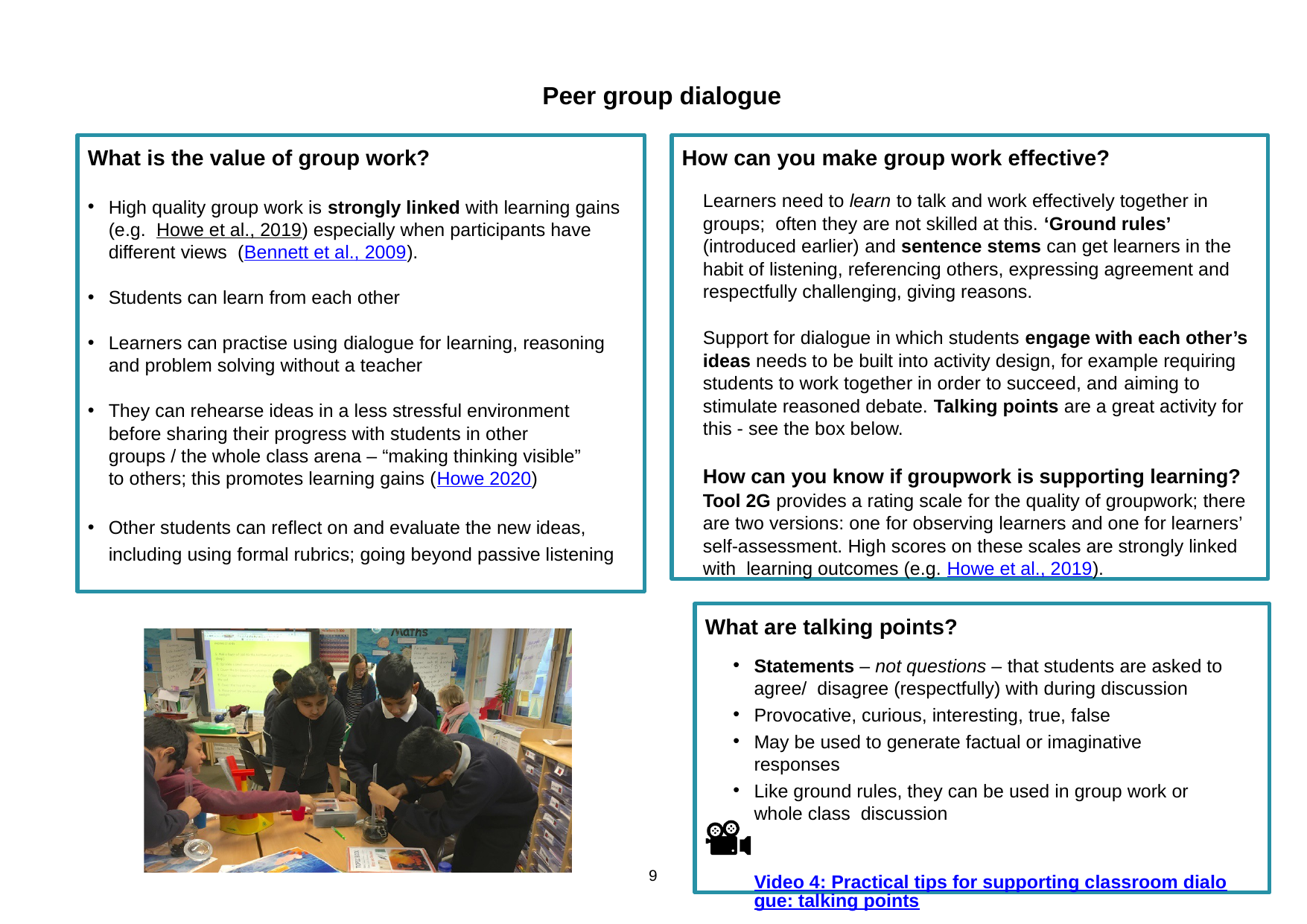

Peer group dialogue
What is the value of group work?

High quality group work is strongly linked with learning gains (e.g.  Howe et al., 2019) especially when participants have different views  (Bennett et al., 2009).

Students can learn from each other

Learners can practise using dialogue for learning, reasoning and problem solving without a teacher

They can rehearse ideas in a less stressful environment before sharing their progress with students in other groups / the whole class arena – “making thinking visible” to others; this promotes learning gains (Howe 2020)

Other students can reflect on and evaluate the new ideas, including using formal rubrics; going beyond passive listening

How can you make group work effective?

Learners need to learn to talk and work effectively together in groups;  often they are not skilled at this. ‘Ground rules’ (introduced earlier) and sentence stems can get learners in the habit of listening, referencing others, expressing agreement and respectfully challenging, giving reasons.
Support for dialogue in which students engage with each other’s ideas needs to be built into activity design, for example requiring students to work together in order to succeed, and aiming to stimulate reasoned debate. Talking points are a great activity for this - see the box below.
How can you know if groupwork is supporting learning?
Tool 2G provides a rating scale for the quality of groupwork; there are two versions: one for observing learners and one for learners’ self-assessment. High scores on these scales are strongly linked with  learning outcomes (e.g. Howe et al., 2019).
What are talking points?

Statements – not questions – that students are asked to agree/  disagree (respectfully) with during discussion
Provocative, curious, interesting, true, false
May be used to generate factual or imaginative responses
Like ground rules, they can be used in group work or whole class  discussion

 Video 4: Practical tips for supporting classroom dialogue: talking points

9